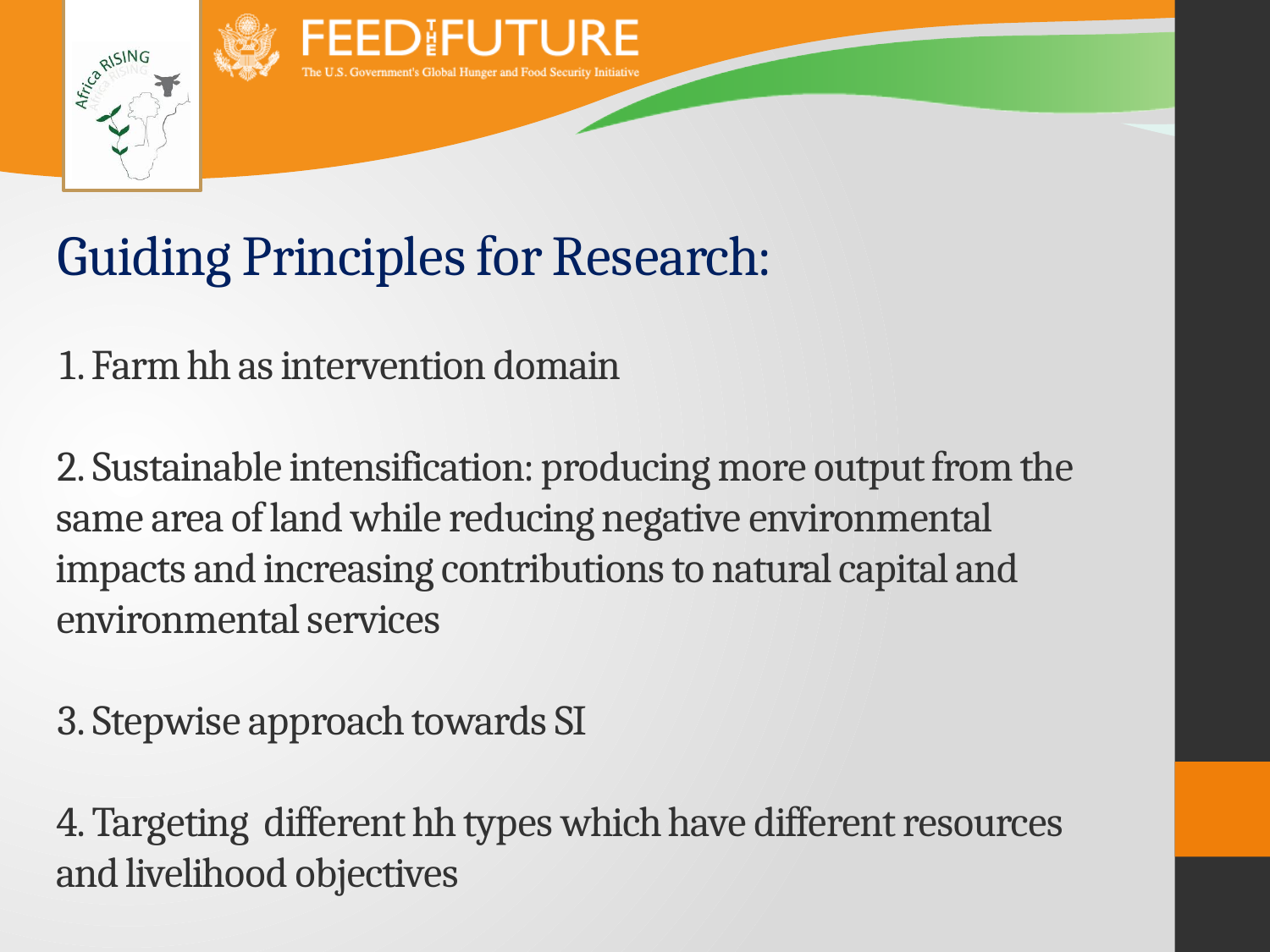

# Guiding Principles for Research: 1. Farm hh as intervention domain 2. Sustainable intensification: producing more output from the same area of land while reducing negative environmental impacts and increasing contributions to natural capital and environmental services 3. Stepwise approach towards SI 4. Targeting  different hh types which have different resources and livelihood objectives